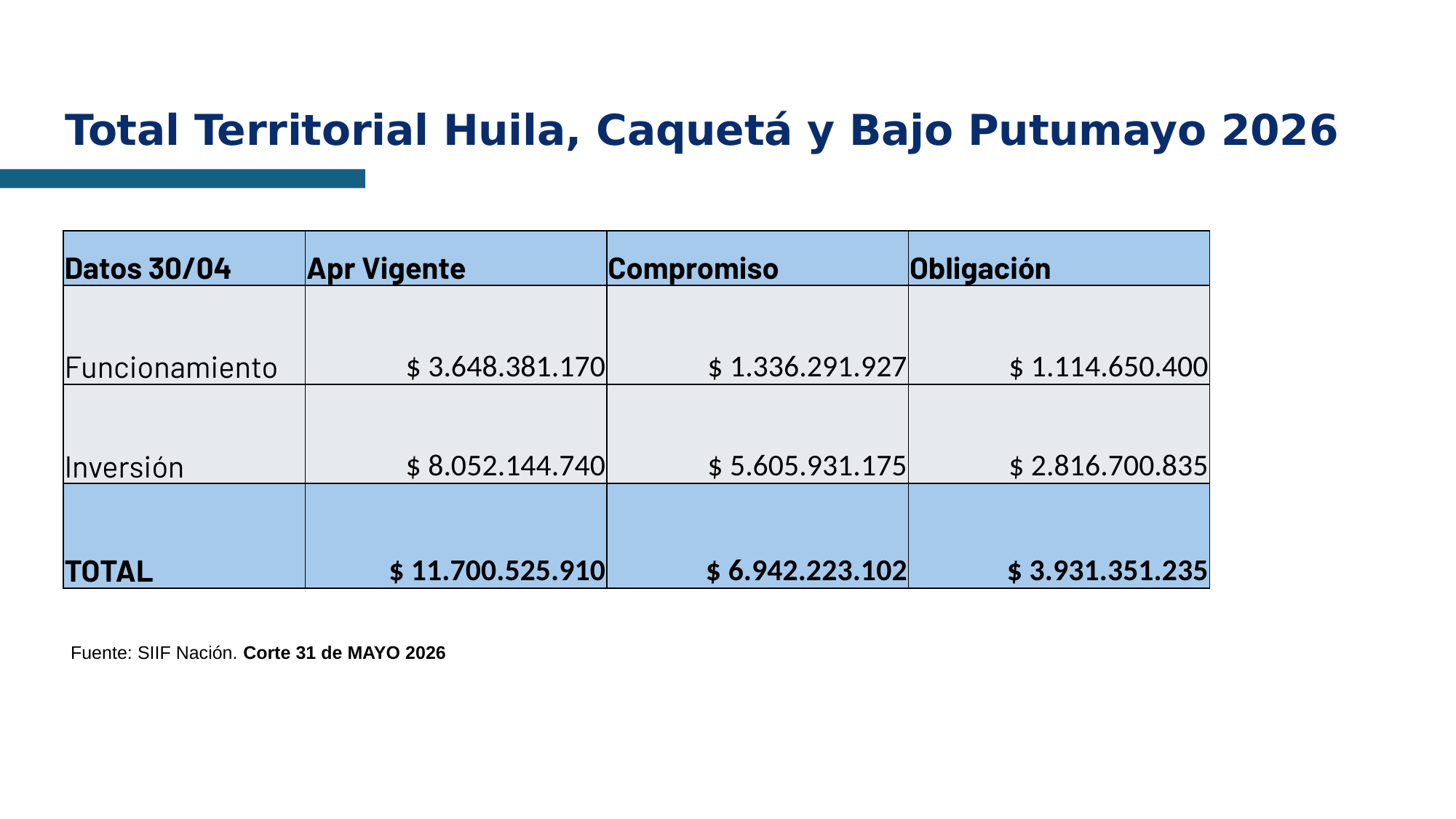

Total Territorial Huila, Caquetá y Bajo Putumayo 2026

| Datos 30/04 | Apr Vigente | Compromiso | Obligación |
| --- | --- | --- | --- |
| Funcionamiento | $ 3.648.381.170 | $ 1.336.291.927 | $ 1.114.650.400 |
| Inversión | $ 8.052.144.740 | $ 5.605.931.175 | $ 2.816.700.835 |
| TOTAL | $ 11.700.525.910 | $ 6.942.223.102 | $ 3.931.351.235 |
Fuente: SIIF Nación. Corte 31 de MAYO 2026